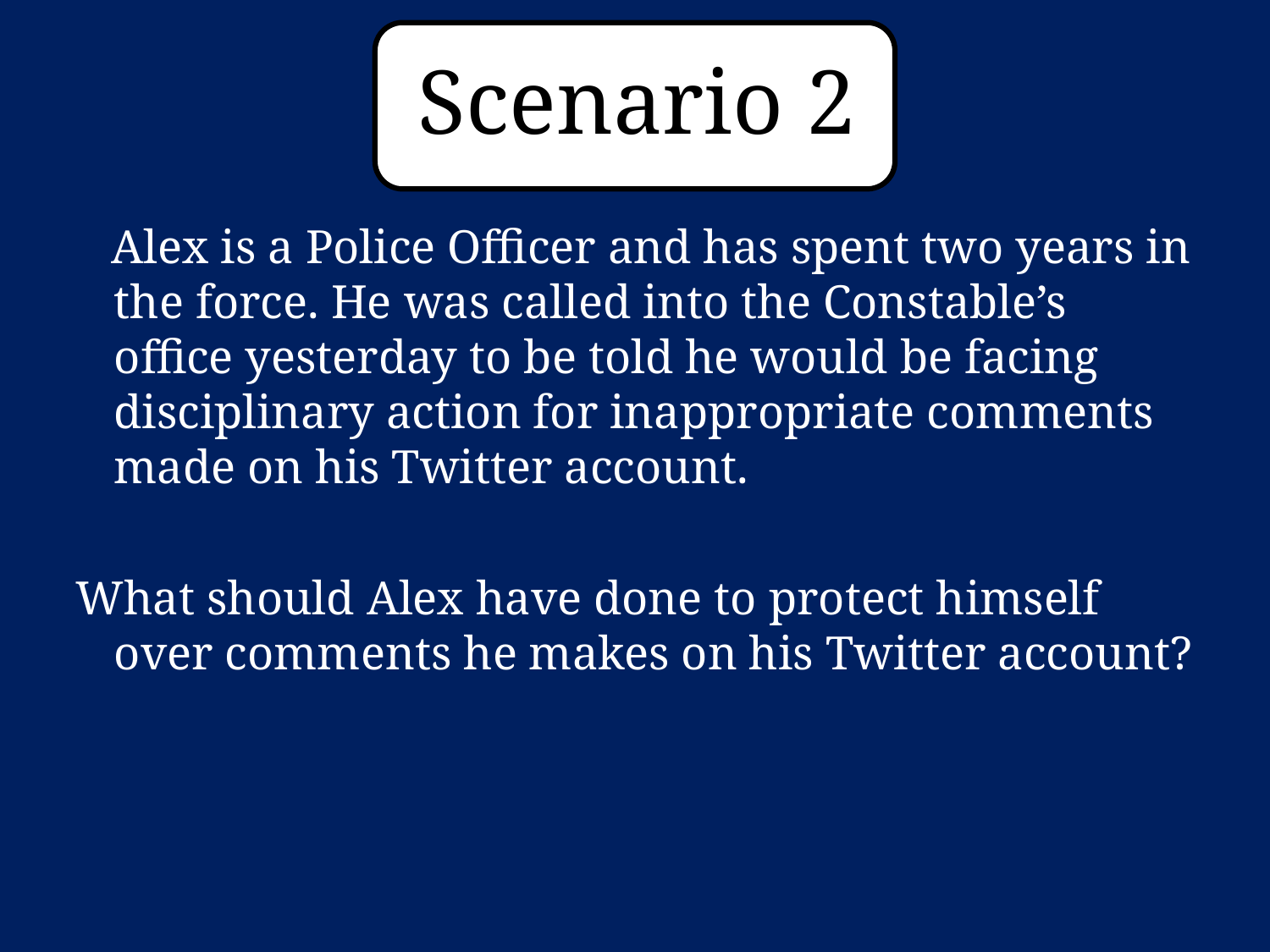

Scenario 2
   Alex is a Police Officer and has spent two years in the force. He was called into the Constable’s office yesterday to be told he would be facing disciplinary action for inappropriate comments made on his Twitter account.

What should Alex have done to protect himself over comments he makes on his Twitter account?